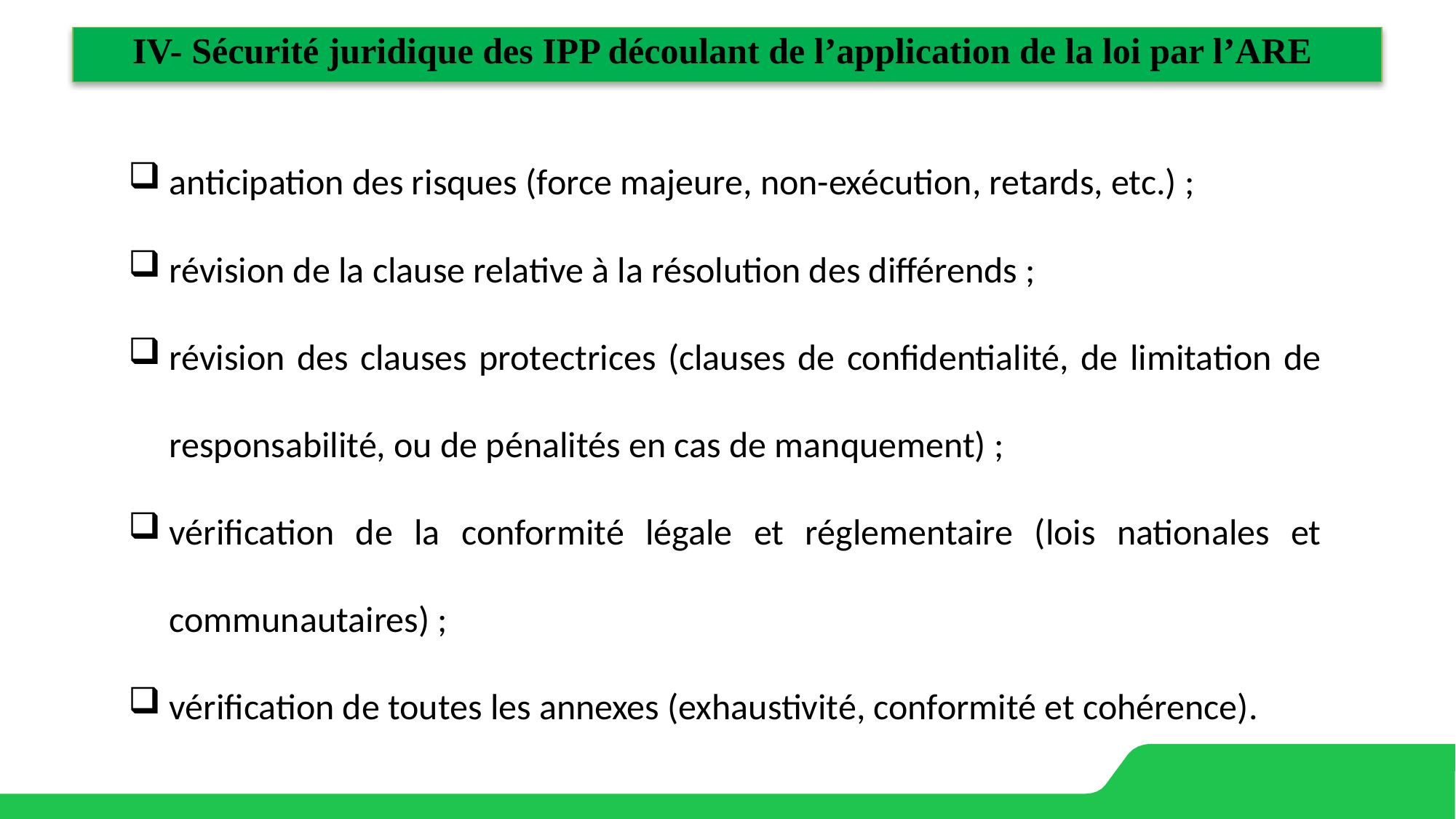

# IV- Sécurité juridique des IPP découlant de l’application de la loi par l’ARE
anticipation des risques (force majeure, non-exécution, retards, etc.) ;
révision de la clause relative à la résolution des différends ;
révision des clauses protectrices (clauses de confidentialité, de limitation de responsabilité, ou de pénalités en cas de manquement) ;
vérification de la conformité légale et réglementaire (lois nationales et communautaires) ;
vérification de toutes les annexes (exhaustivité, conformité et cohérence).